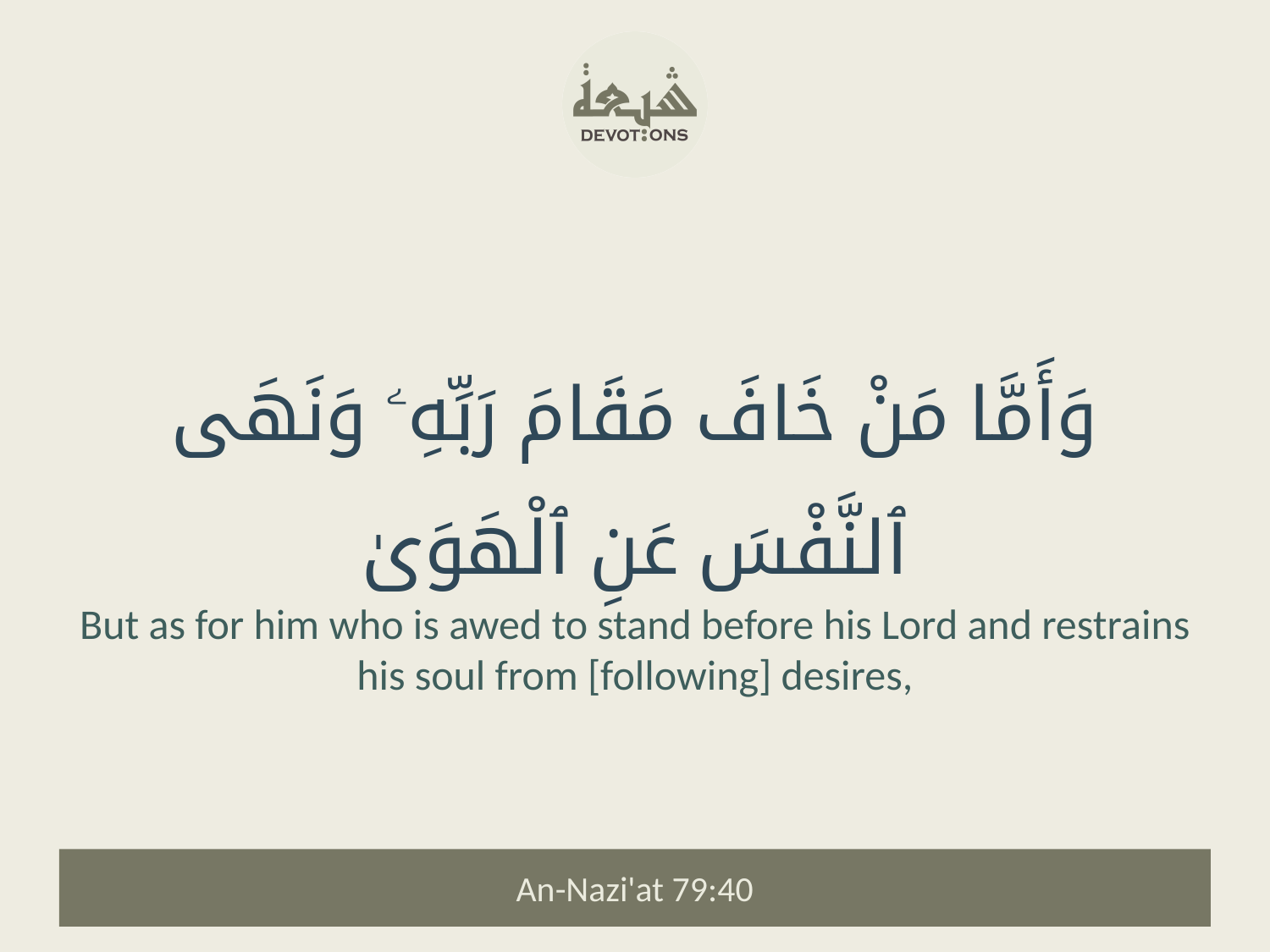

وَأَمَّا مَنْ خَافَ مَقَامَ رَبِّهِۦ وَنَهَى ٱلنَّفْسَ عَنِ ٱلْهَوَىٰ
But as for him who is awed to stand before his Lord and restrains his soul from [following] desires,
An-Nazi'at 79:40